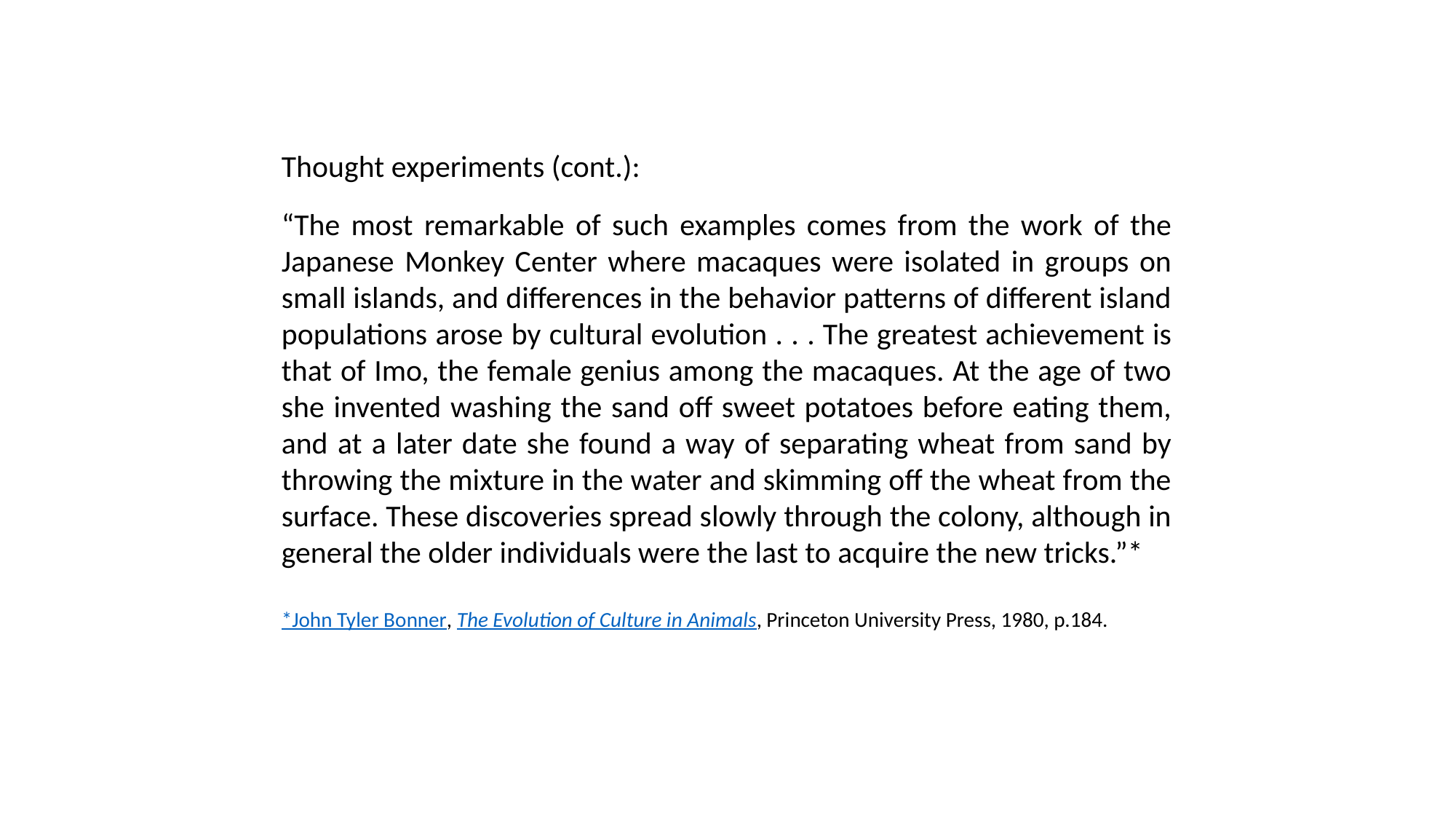

Thought experiments (cont.):

“The most remarkable of such examples comes from the work of the Japanese Monkey Center where macaques were isolated in groups on small islands, and differences in the behavior patterns of different island populations arose by cultural evolution . . . The greatest achievement is that of Imo, the female genius among the macaques. At the age of two she invented washing the sand off sweet potatoes before eating them, and at a later date she found a way of separating wheat from sand by throwing the mixture in the water and skimming off the wheat from the surface. These discoveries spread slowly through the colony, although in general the older individuals were the last to acquire the new tricks.”*

*John Tyler Bonner, The Evolution of Culture in Animals, Princeton University Press, 1980, p.184.